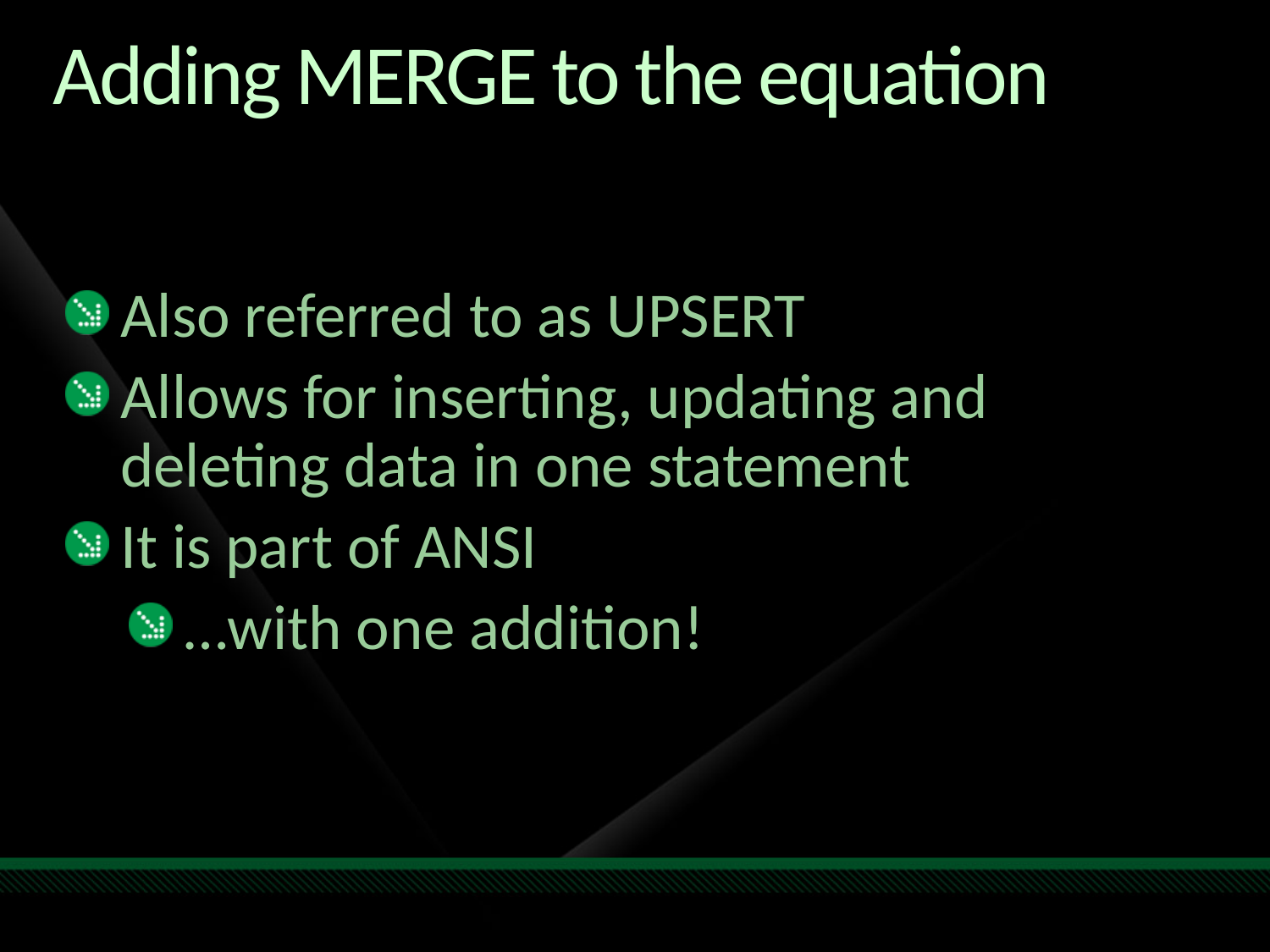

# Adding MERGE to the equation

Also referred to as UPSERT
Allows for inserting, updating and deleting data in one statement
It is part of ANSI
…with one addition!